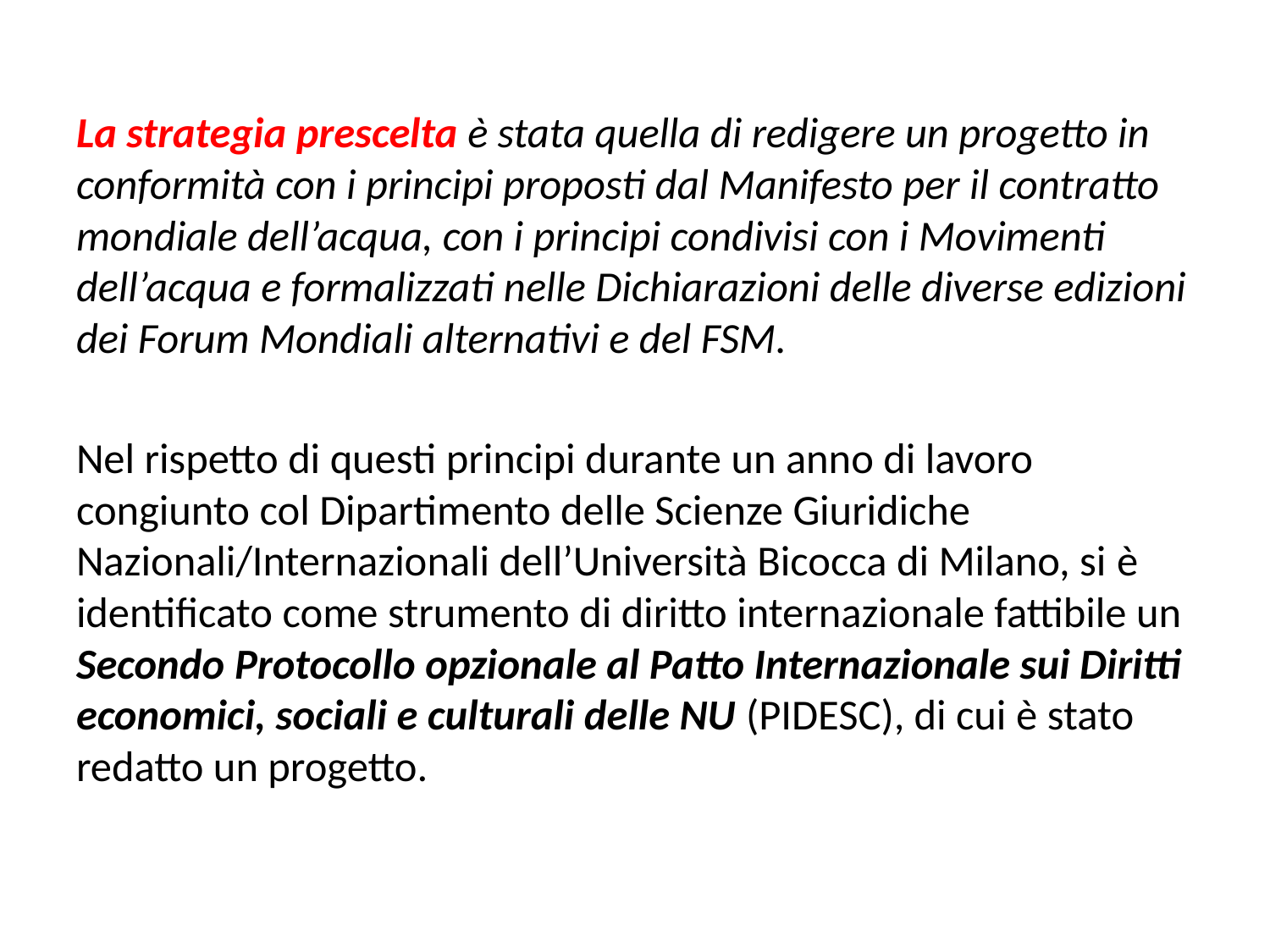

La strategia prescelta è stata quella di redigere un progetto in conformità con i principi proposti dal Manifesto per il contratto mondiale dell’acqua, con i principi condivisi con i Movimenti dell’acqua e formalizzati nelle Dichiarazioni delle diverse edizioni dei Forum Mondiali alternativi e del FSM.

Nel rispetto di questi principi durante un anno di lavoro congiunto col Dipartimento delle Scienze Giuridiche Nazionali/Internazionali dell’Università Bicocca di Milano, si è identificato come strumento di diritto internazionale fattibile un Secondo Protocollo opzionale al Patto Internazionale sui Diritti economici, sociali e culturali delle NU (PIDESC), di cui è stato redatto un progetto.